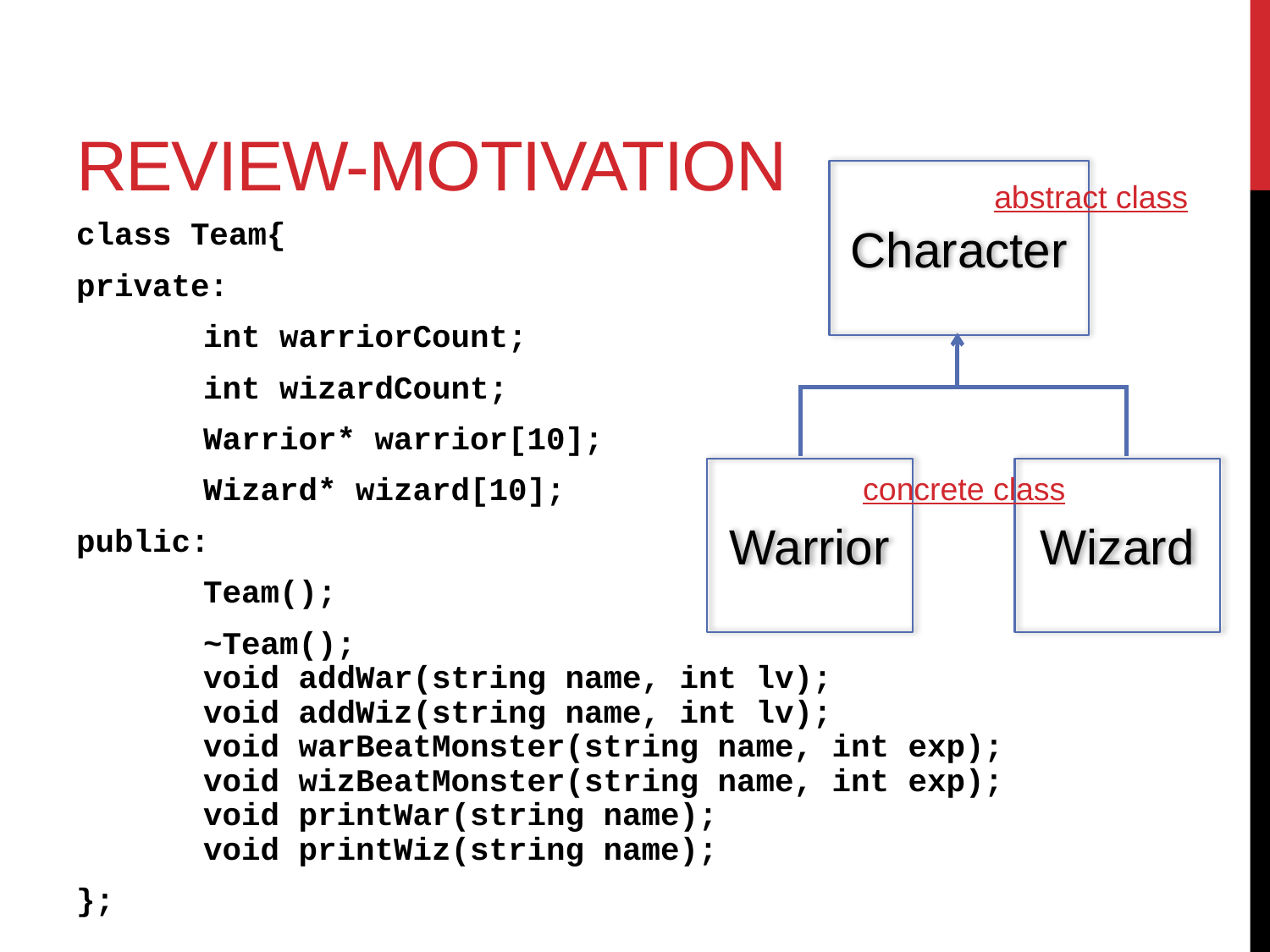

# Review-Motivation
Character
Warrior
Wizard
abstract class
class Team{
private:
	int warriorCount;
	int wizardCount;
	Warrior* warrior[10];
	Wizard* wizard[10];
public:
	Team();
	~Team();
	void addWar(string name, int lv);
	void addWiz(string name, int lv);
	void warBeatMonster(string name, int exp); 	void wizBeatMonster(string name, int exp); 	void printWar(string name);
	void printWiz(string name);
};

concrete class